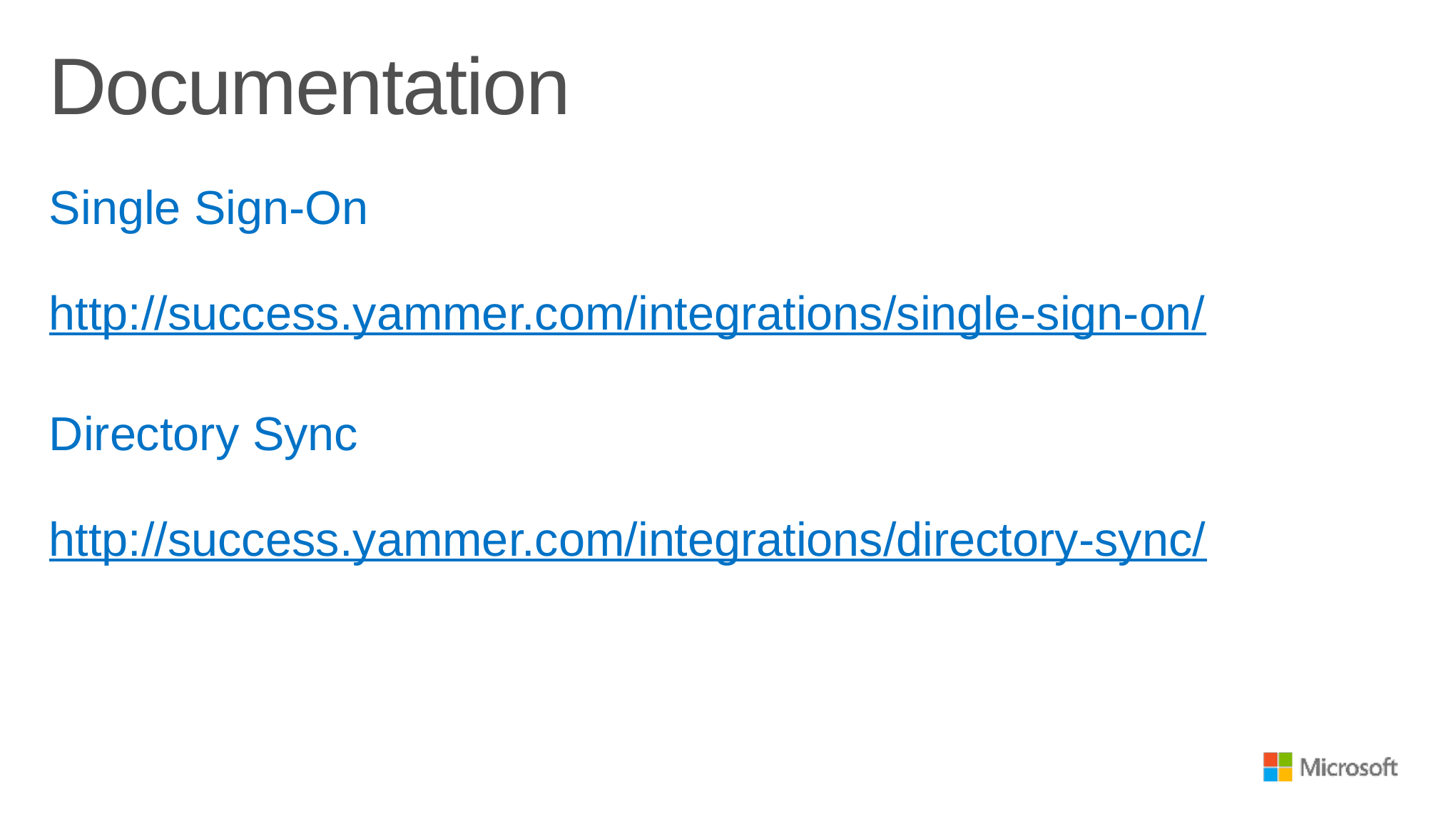

# Documentation
Single Sign-On
http://success.yammer.com/integrations/single-sign-on/

Directory Sync
http://success.yammer.com/integrations/directory-sync/